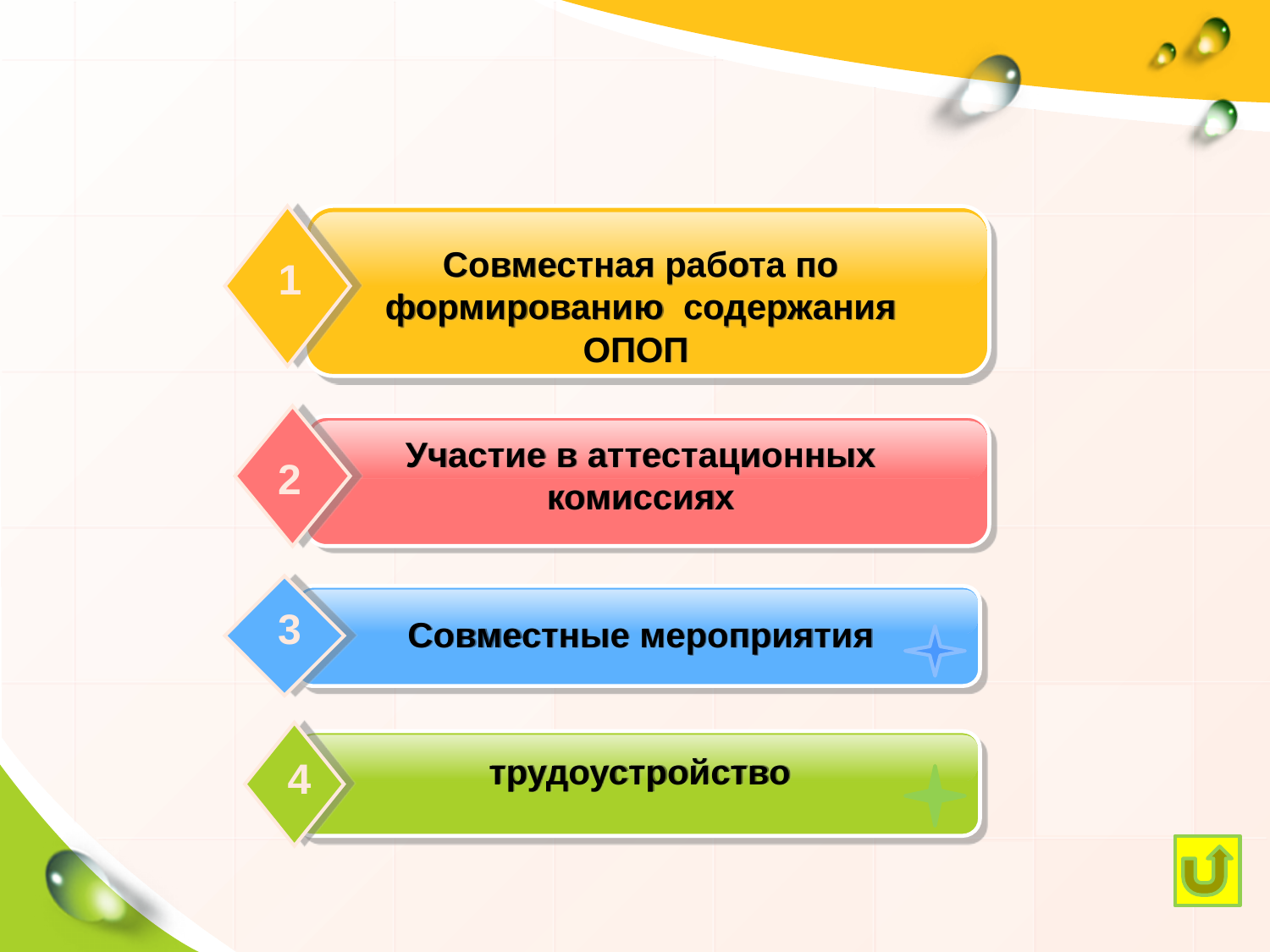

Совместная работа по формированию  содержания ОПОП
1

Участие в аттестационных комиссиях
2

3
Совместные мероприятия

трудоустройство
4